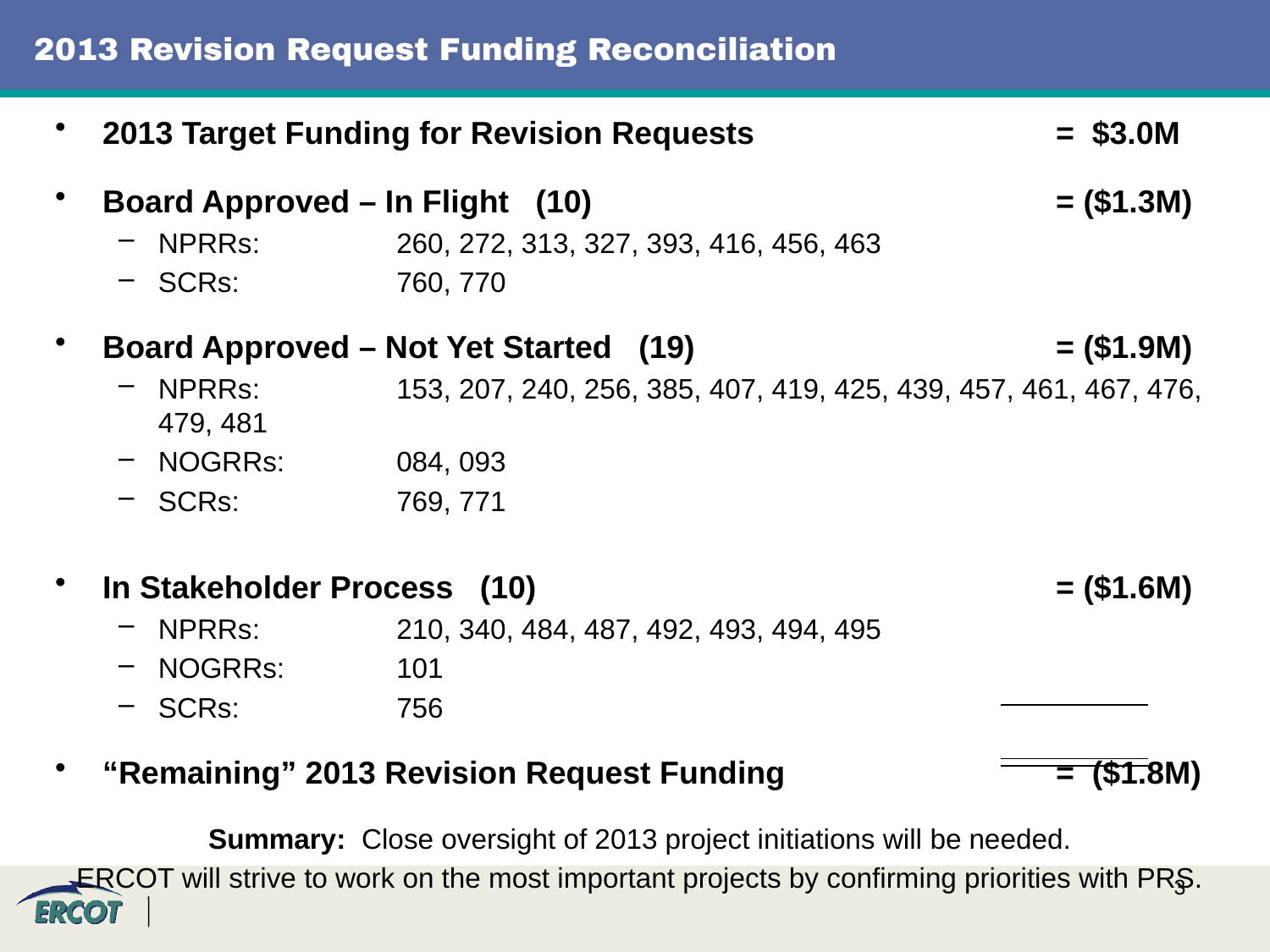

# 2013 Revision Request Funding Reconciliation
2013 Target Funding for Revision Requests 	=  $3.0M

Board Approved – In Flight   (10)	= ($1.3M)
NPRRs: 	260, 272, 313, 327, 393, 416, 456, 463
SCRs: 	760, 770

Board Approved – Not Yet Started   (19)	= ($1.9M)
NPRRs: 	153, 207, 240, 256, 385, 407, 419, 425, 439, 457, 461, 467, 476, 479, 481
NOGRRs: 	084, 093
SCRs: 	769, 771

In Stakeholder Process   (10)	= ($1.6M)
NPRRs: 	210, 340, 484, 487, 492, 493, 494, 495
NOGRRs: 	101
SCRs: 	756

“Remaining” 2013 Revision Request Funding	=  ($1.8M)

Summary:  Close oversight of 2013 project initiations will be needed.
ERCOT will strive to work on the most important projects by confirming priorities with PRS.